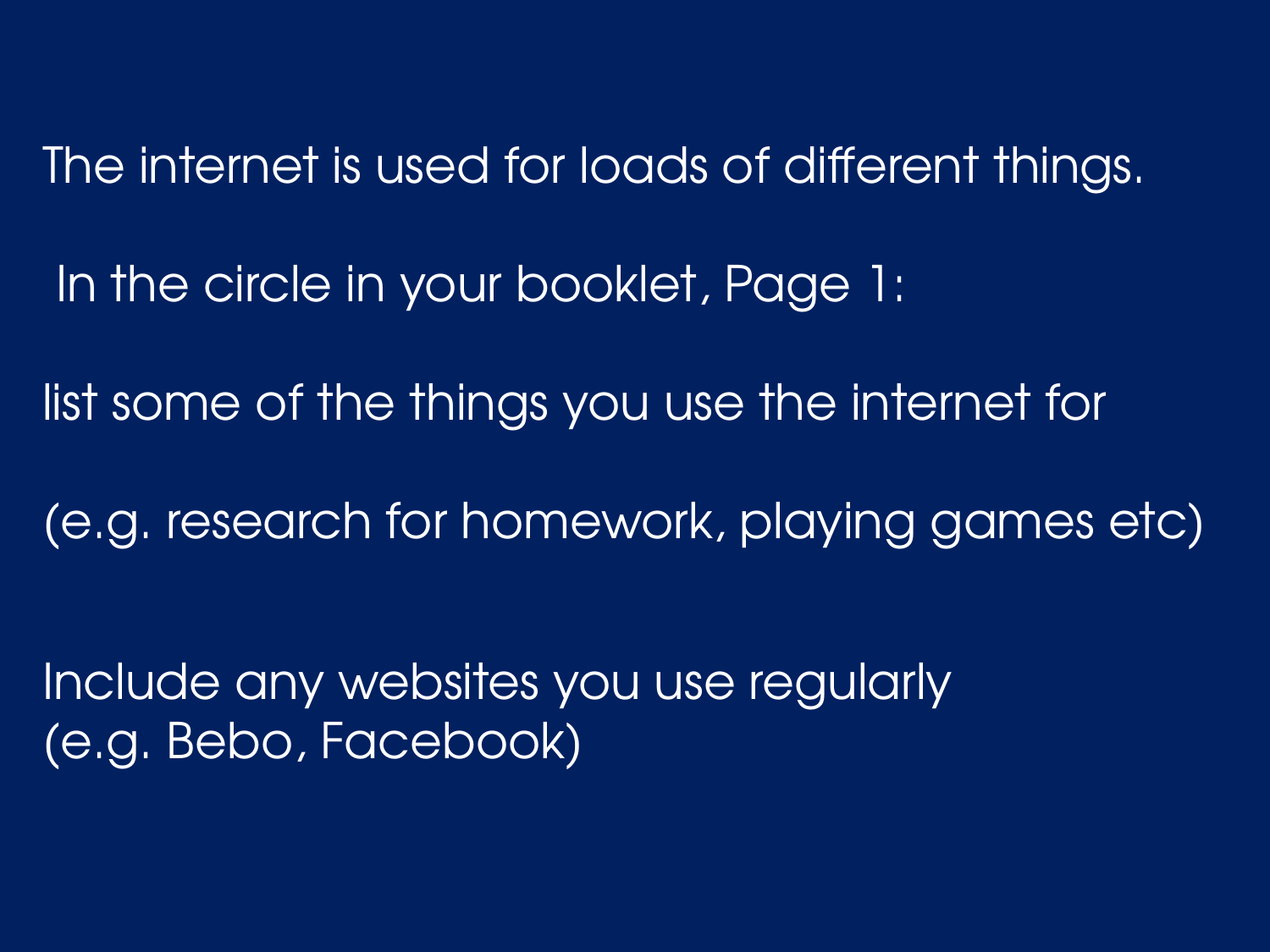

The internet is used for loads of different things.

 In the circle in your booklet, Page 1:

list some of the things you use the internet for

(e.g. research for homework, playing games etc)

Include any websites you use regularly
(e.g. Bebo, Facebook)